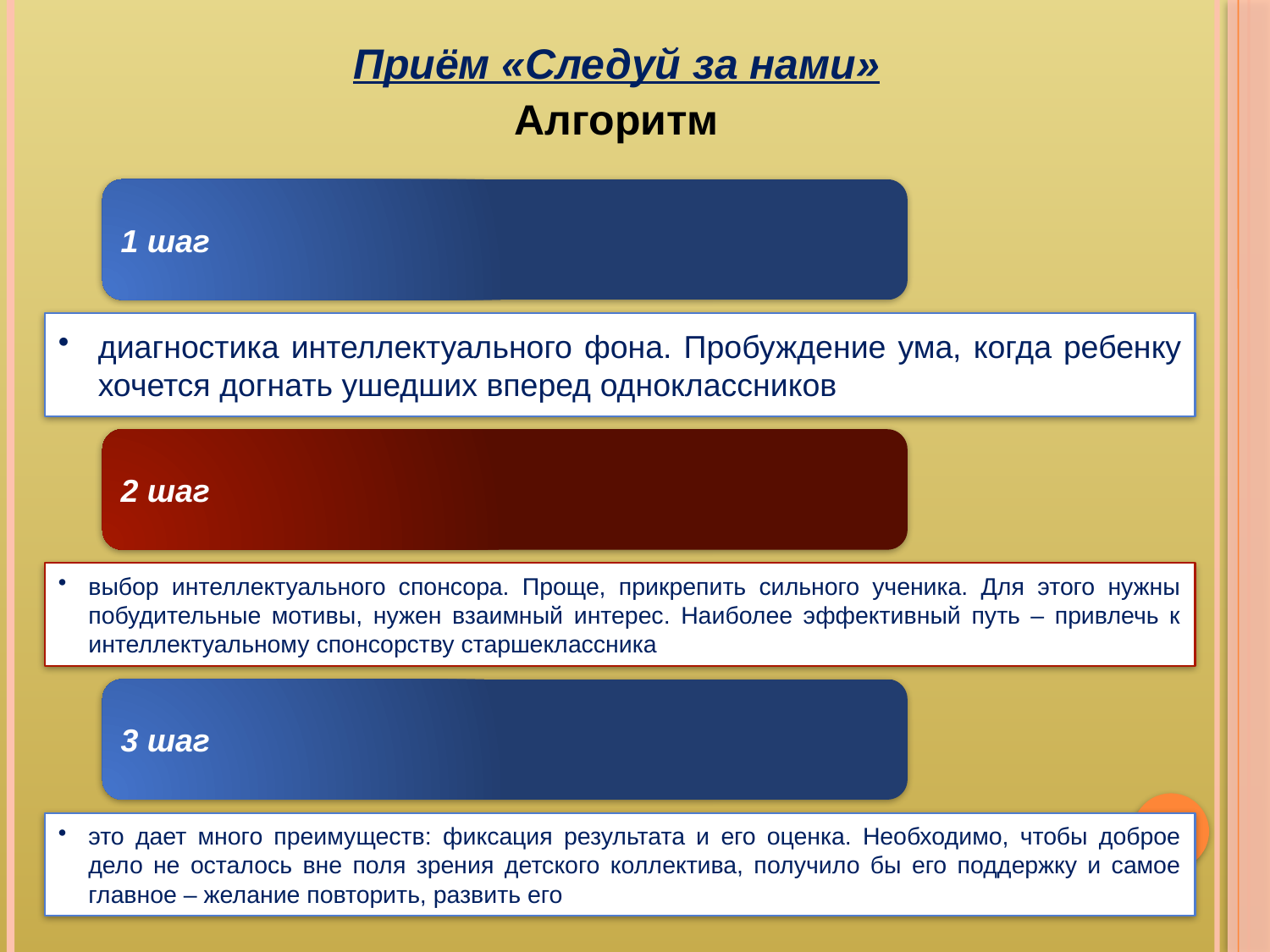

Приём «Следуй за нами»
Алгоритм
1 шаг
диагностика интеллектуального фона. Пробуждение ума, когда ребенку хочется догнать ушедших вперед одноклассников
2 шаг
выбор интеллектуального спонсора. Проще, прикрепить сильного ученика. Для этого нужны побудительные мотивы, нужен взаимный интерес. Наиболее эффективный путь – привлечь к интеллектуальному спонсорству старшеклассника
3 шаг
это дает много преимуществ: фиксация результата и его оценка. Необходимо, чтобы доброе дело не осталось вне поля зрения детского коллектива, получило бы его поддержку и самое главное – желание повторить, развить его